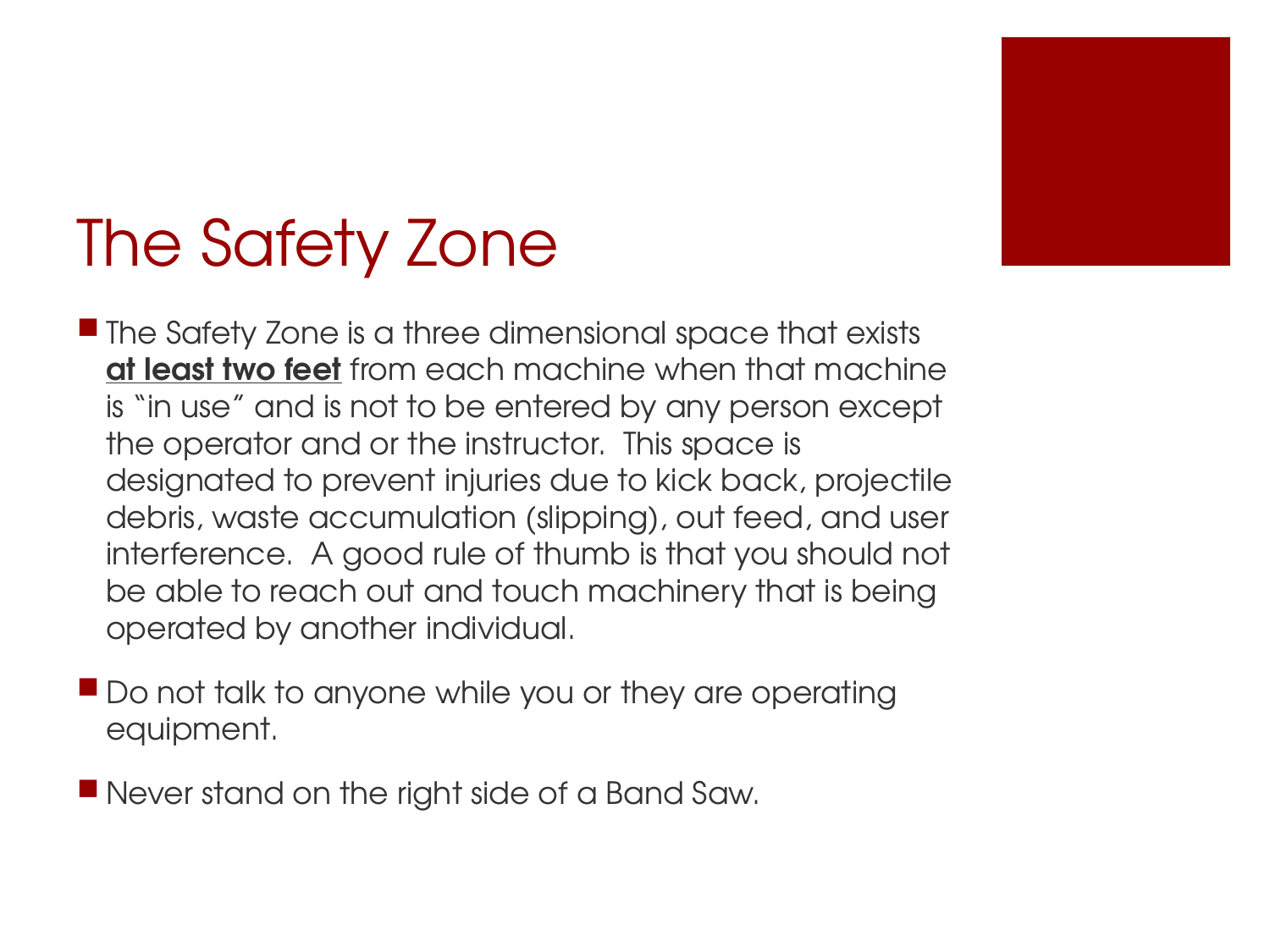

# The Safety Zone
The Safety Zone is a three dimensional space that exists at least two feet from each machine when that machine is “in use” and is not to be entered by any person except the operator and or the instructor.  This space is designated to prevent injuries due to kick back, projectile debris, waste accumulation (slipping), out feed, and user interference.  A good rule of thumb is that you should not be able to reach out and touch machinery that is being operated by another individual.
Do not talk to anyone while you or they are operating equipment.
Never stand on the right side of a Band Saw.